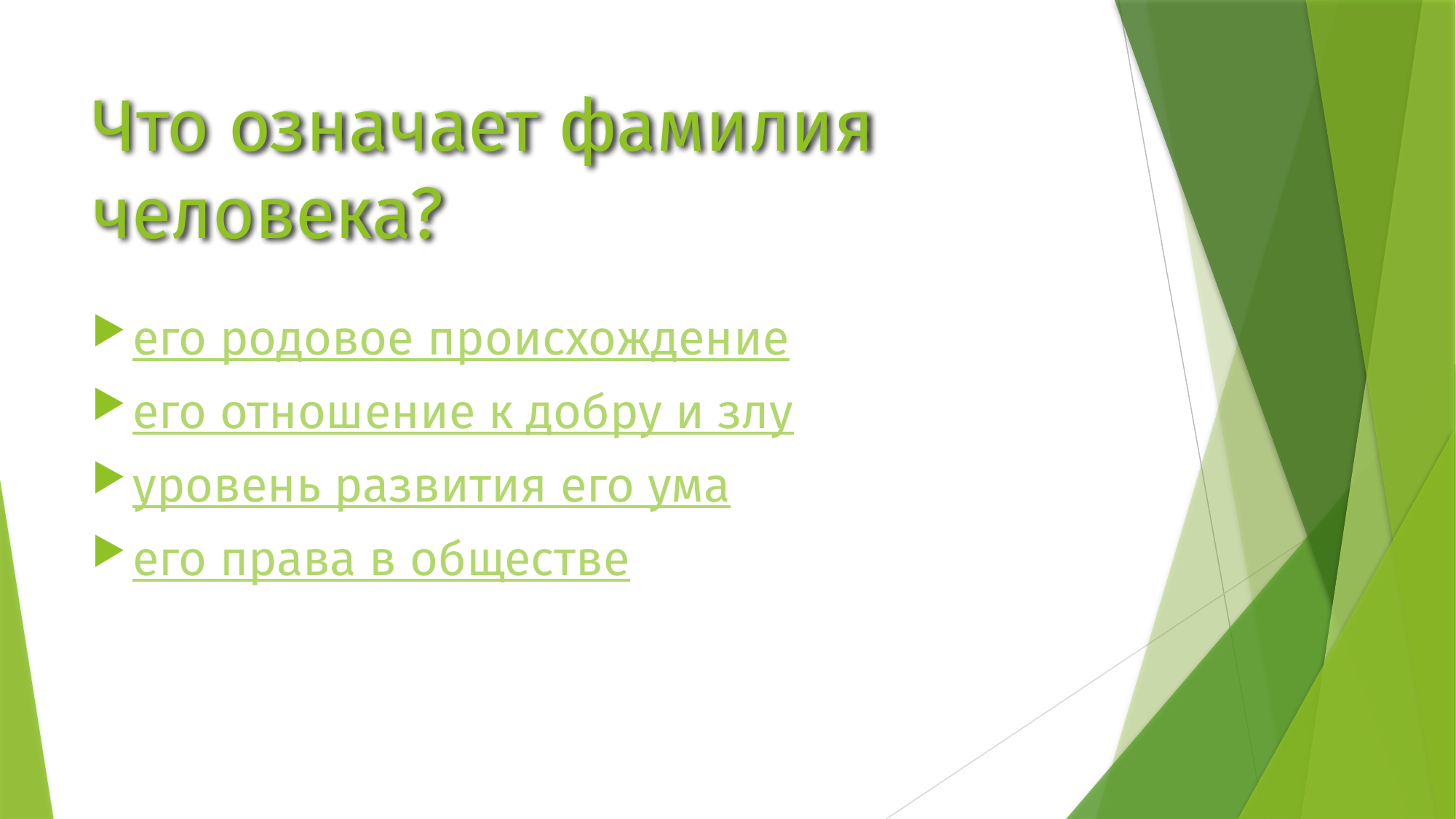

# Что означает фамилия человека?
его родовое происхождение
его отношение к добру и злу
уровень развития его ума
его права в обществе